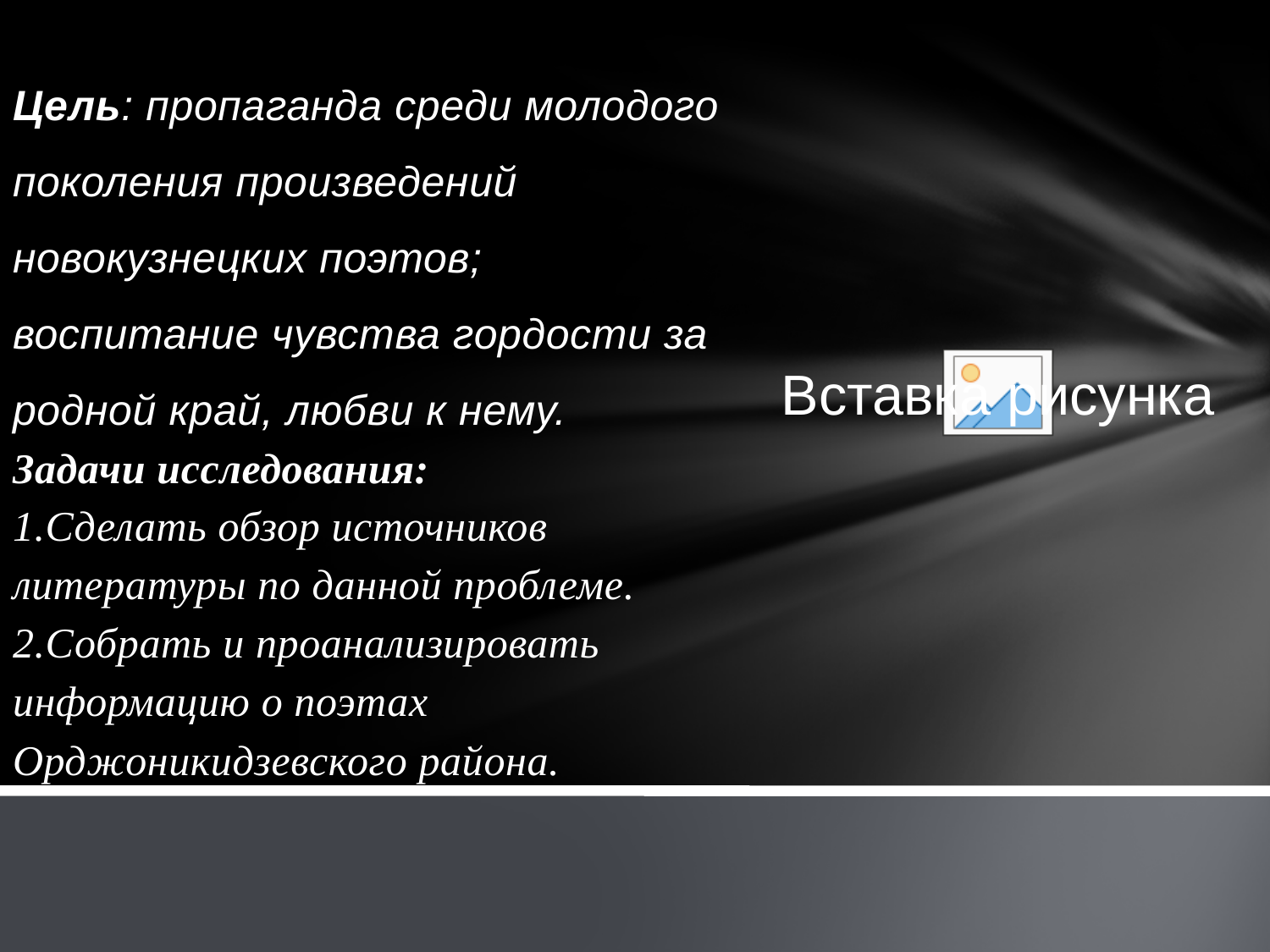

#
Цель: пропаганда среди молодого поколения произведений новокузнецких поэтов; воспитание чувства гордости за родной край, любви к нему.
Задачи исследования:
1.Сделать обзор источников литературы по данной проблеме.
2.Собрать и проанализировать информацию о поэтах Орджоникидзевского района.